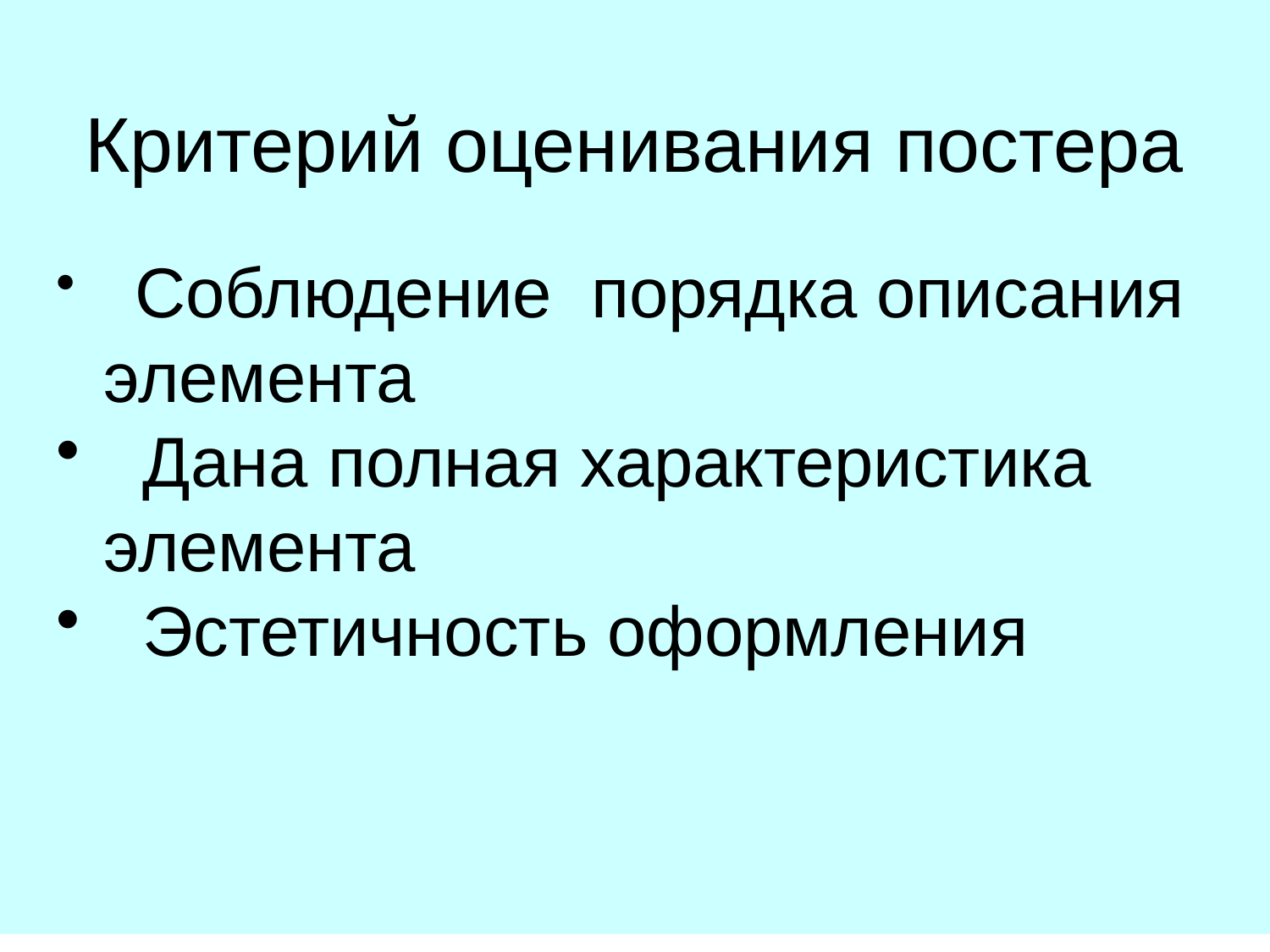

# Критерий оценивания постера
  Соблюдение  порядка описания элемента
  Дана полная характеристика элемента
  Эстетичность оформления